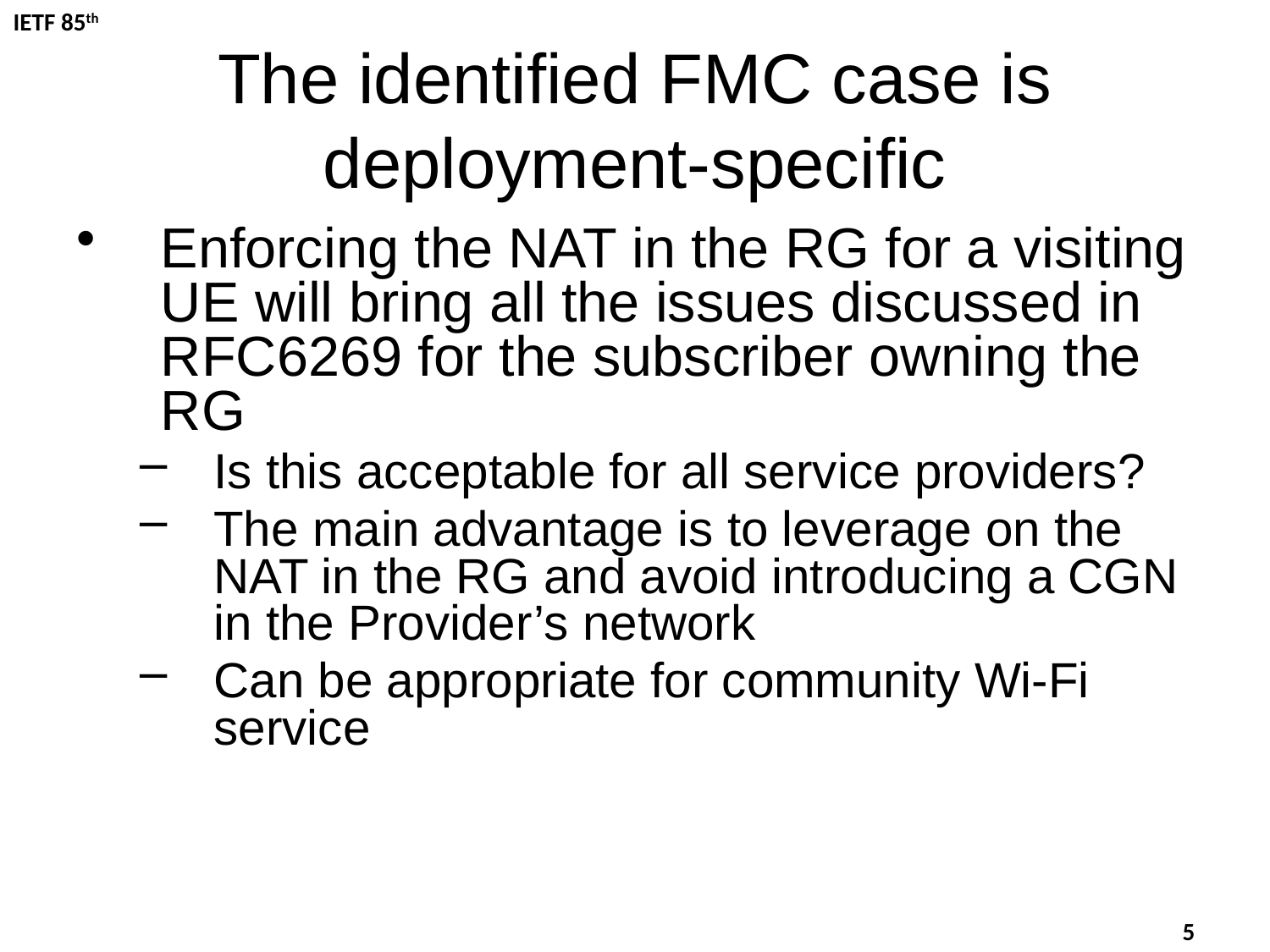

The identified FMC case is deployment-specific
Enforcing the NAT in the RG for a visiting UE will bring all the issues discussed in RFC6269 for the subscriber owning the RG
Is this acceptable for all service providers?
The main advantage is to leverage on the NAT in the RG and avoid introducing a CGN in the Provider’s network
Can be appropriate for community Wi-Fi service